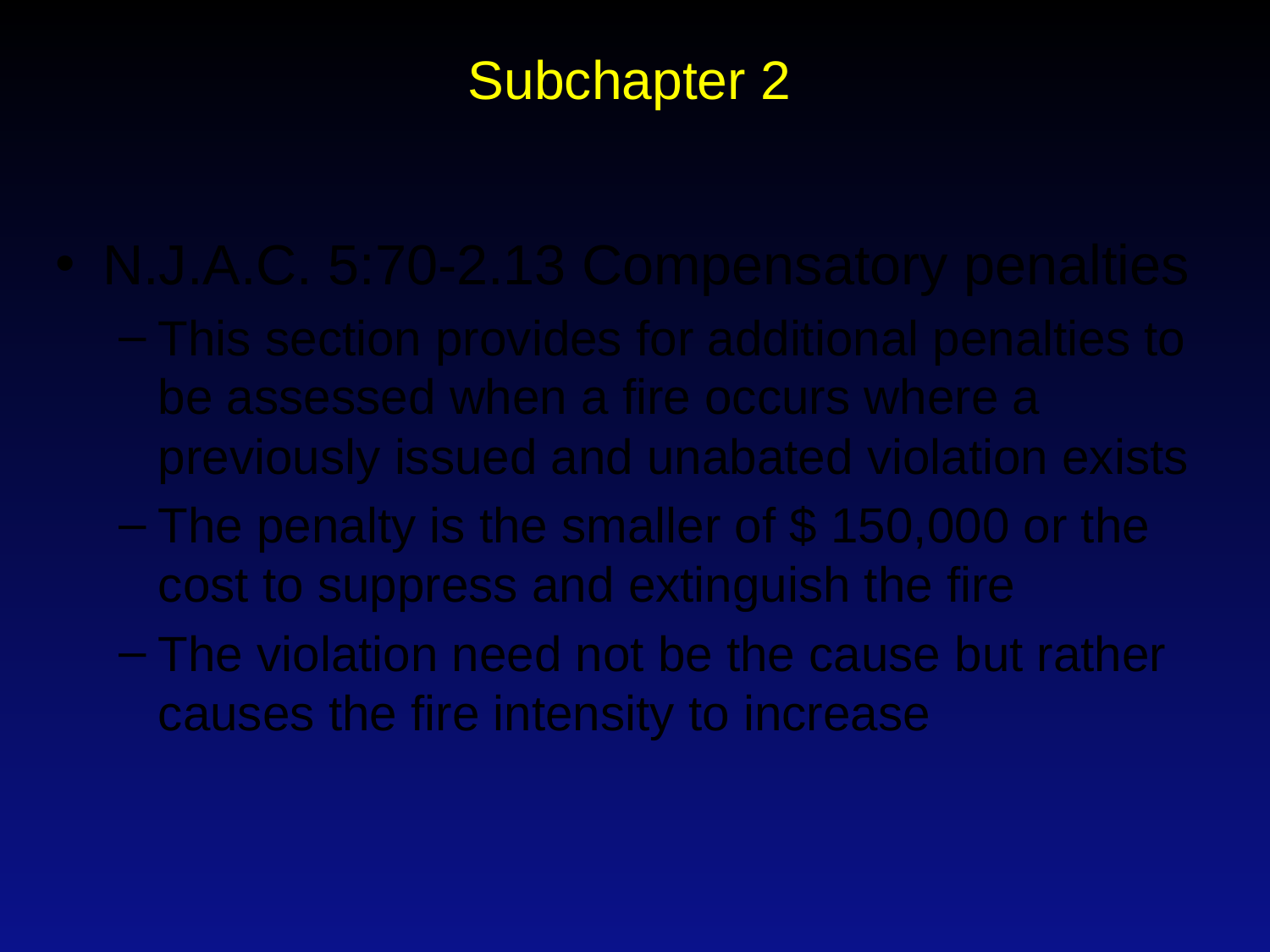

# Subchapter 2
N.J.A.C. 5:70-2.13 Compensatory penalties
This section provides for additional penalties to be assessed when a fire occurs where a previously issued and unabated violation exists
The penalty is the smaller of $ 150,000 or the cost to suppress and extinguish the fire
The violation need not be the cause but rather causes the fire intensity to increase